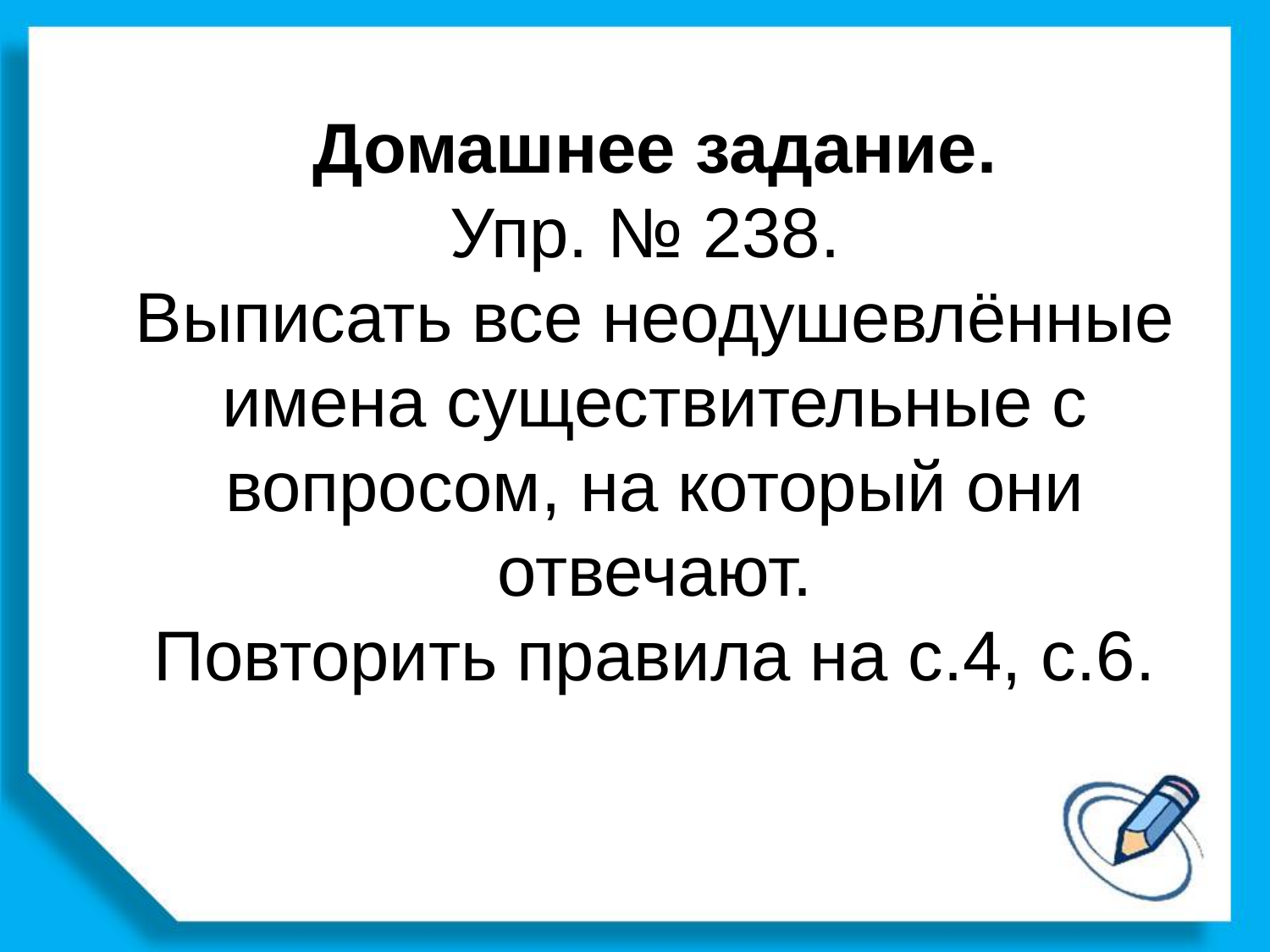

Домашнее задание.
Упр. № 238.
Выписать все неодушевлённые имена существительные с вопросом, на который они отвечают.
Повторить правила на с.4, с.6.